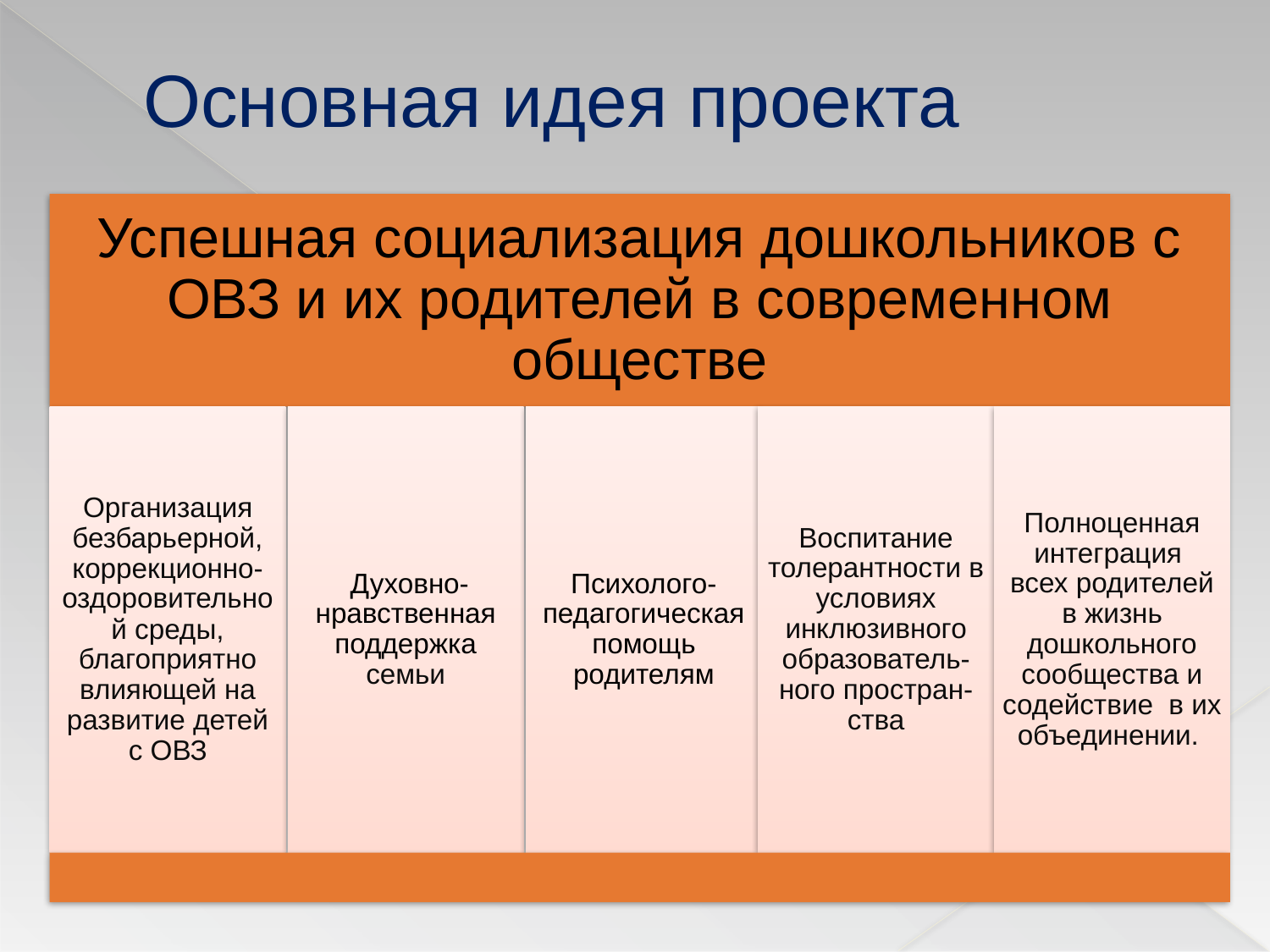

# Основная идея проекта
Успешная социализация дошкольников с ОВЗ и их родителей в современном обществе
Организация безбарьерной, коррекционно-оздоровительной среды, благоприятно влияющей на развитие детей с ОВЗ
 Духовно-нравственная поддержка семьи
Психолого-педагогическая помощь родителям
Воспитание толерантности в условиях инклюзивного образователь-ного простран-ства
Полноценная интеграция  всех родителей в жизнь дошкольного сообщества и содействие  в их объединении.